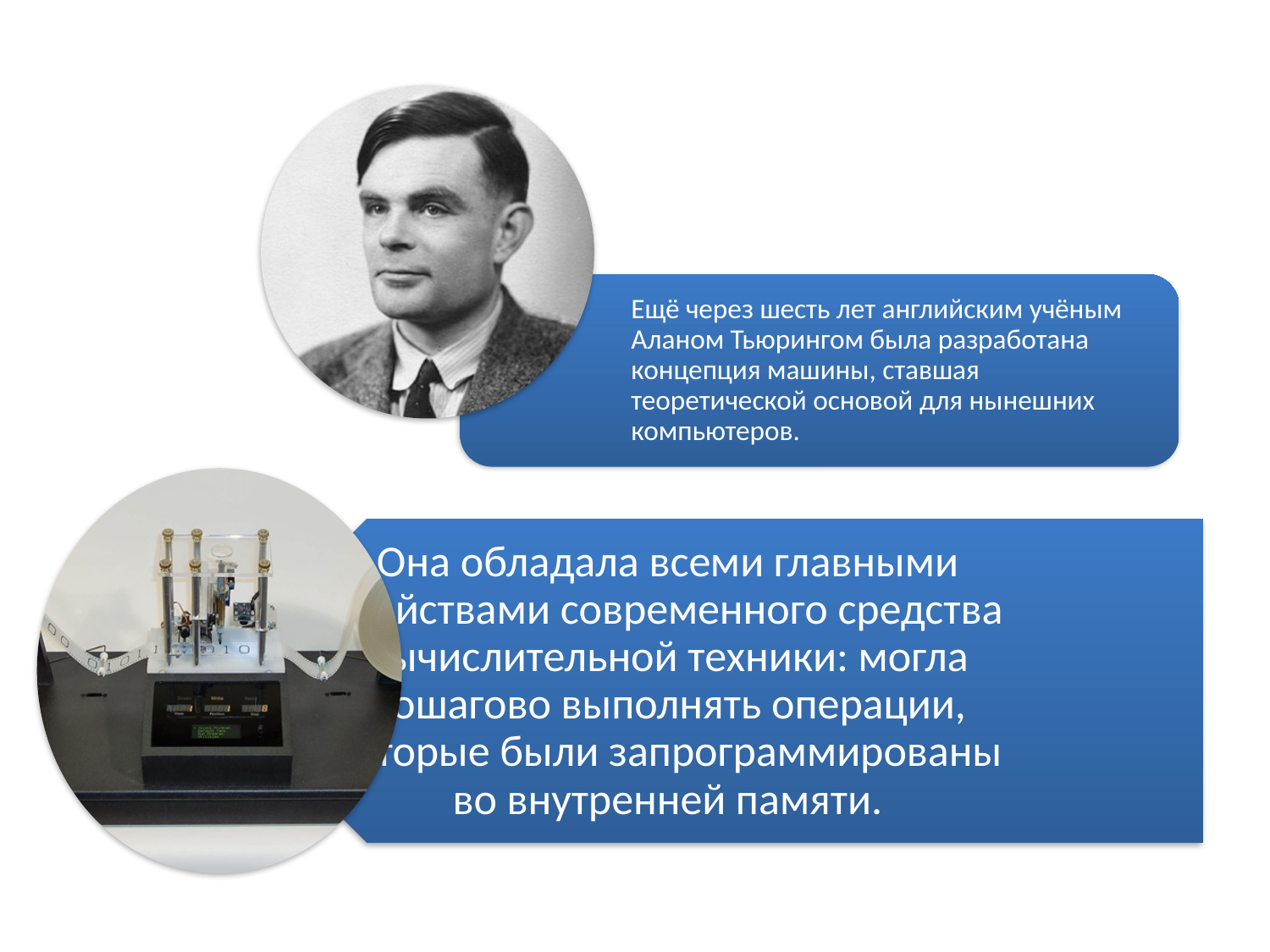

Ещё через шесть лет английским учёным Аланом Тьюрингом была разработана концепция машины, ставшая теоретической основой для нынешних компьютеров.
Она обладала всеми главными свойствами современного средства вычислительной техники: могла пошагово выполнять операции, которые были запрограммированы во внутренней памяти.